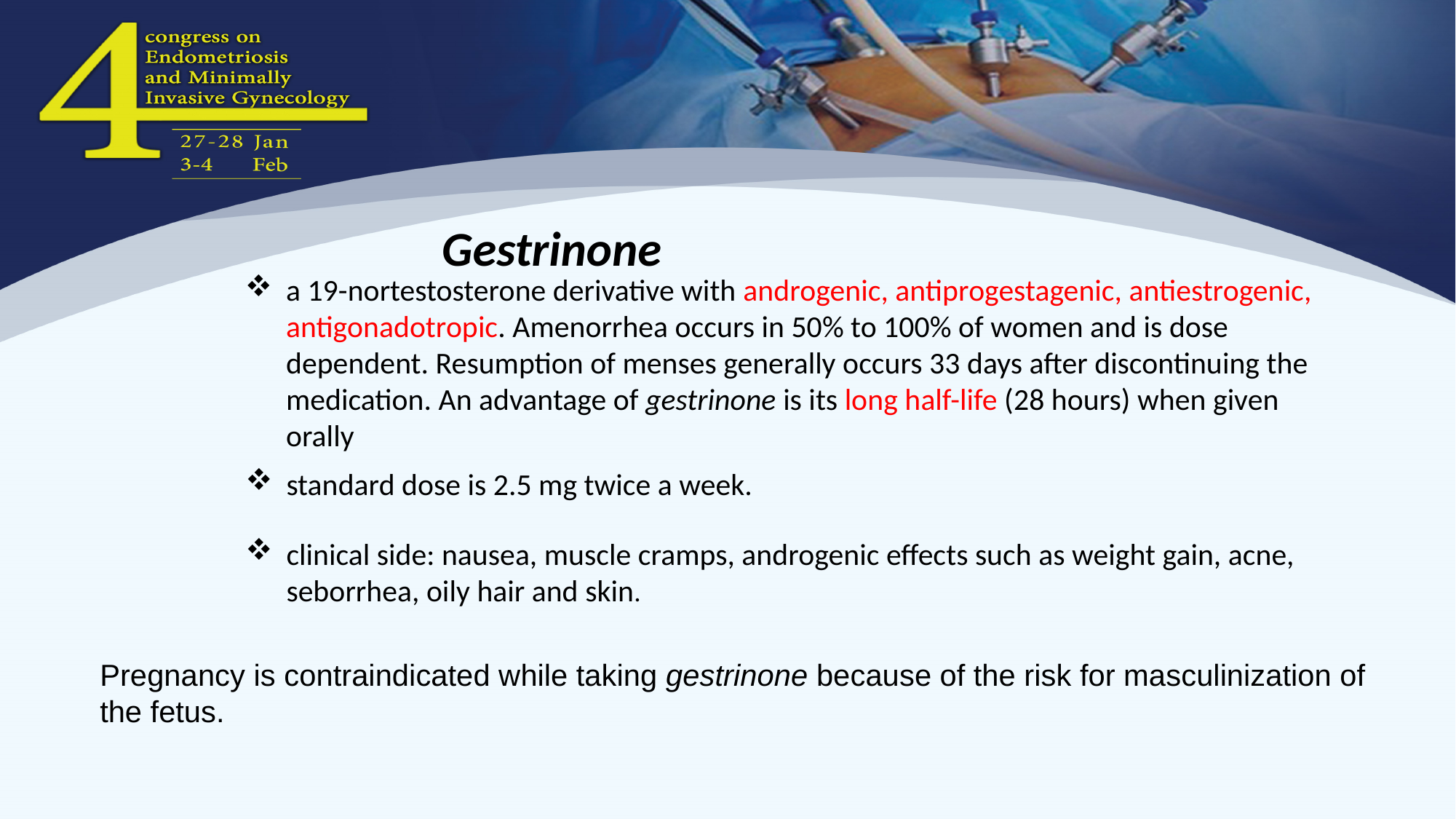

Gestrinone
a 19-nortestosterone derivative with androgenic, antiprogestagenic, antiestrogenic, antigonadotropic. Amenorrhea occurs in 50% to 100% of women and is dose dependent. Resumption of menses generally occurs 33 days after discontinuing the medication. An advantage of gestrinone is its long half-life (28 hours) when given orally
standard dose is 2.5 mg twice a week.
clinical side: nausea, muscle cramps, androgenic effects such as weight gain, acne, seborrhea, oily hair and skin.
Pregnancy is contraindicated while taking gestrinone because of the risk for masculinization of the fetus.